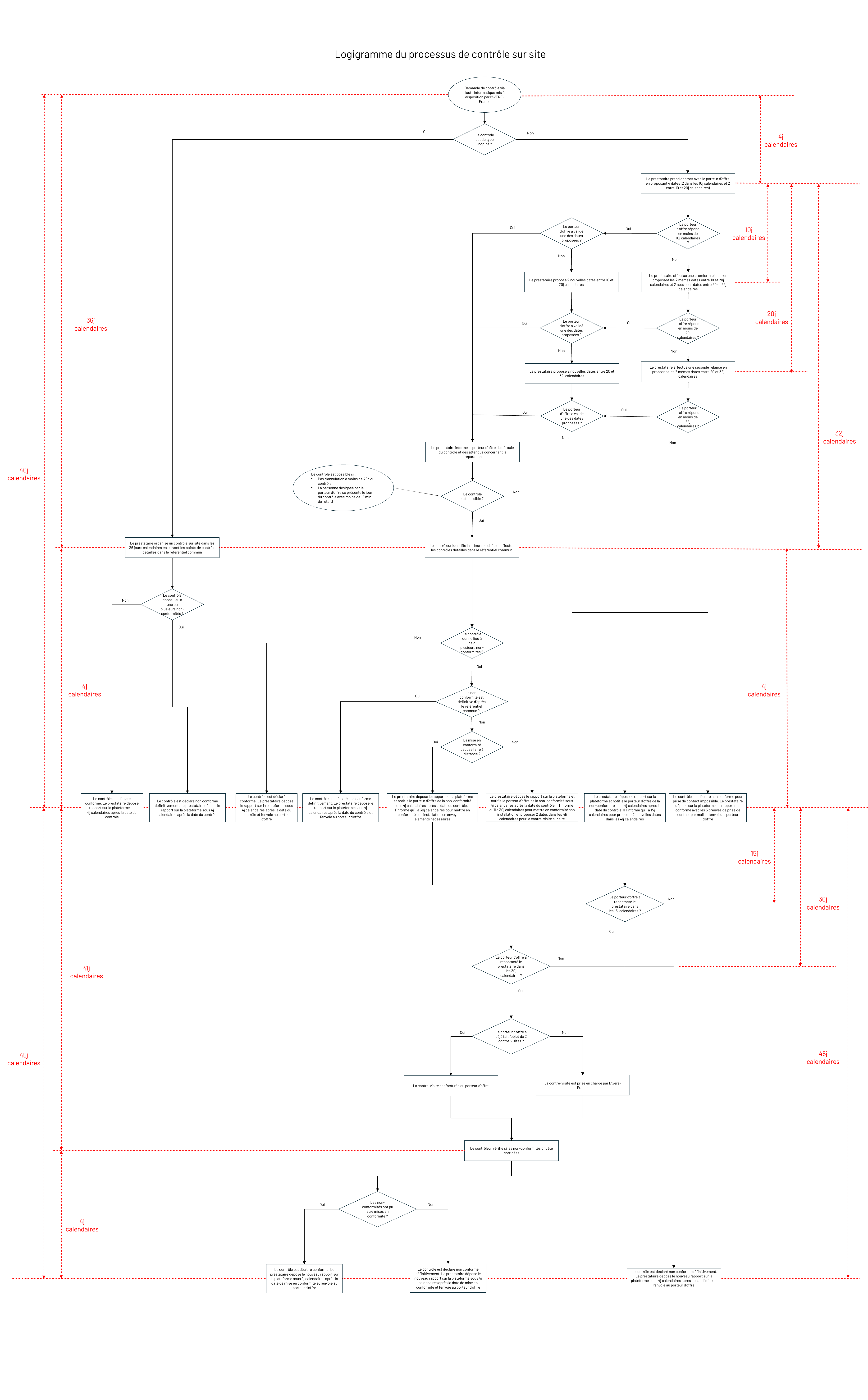

Logigramme du processus de contrôle sur site
Demande de contrôle via l'outil informatique mis à
disposition par l'AVERE-France
Le contrôle est de type inopiné ?
Oui
Non
4j calendaires
Le prestataire prend contact avec le porteur d’offre en proposant 4 dates (2 dans les 10j calendaires et 2 entre 10 et 20j calendaires)
Le porteur d’offre a validé une des dates proposées ?
Le porteur d’offre répond en moins de 10j calendaires ?
Oui
10j calendaires
Oui
Non
Non
Le prestataire propose 2 nouvelles dates entre 10 et 20j calendaires
Le prestataire effectue une première relance en proposant les 2 mêmes dates entre 10 et 20j calendaires et 2 nouvelles dates entre 20 et 32j calendaires
20j calendaires
Le porteur d’offre a validé une des dates proposées ?
Le porteur d’offre répond en moins de 20j calendaires ?
36j calendaires
Oui
Oui
Non
Non
Le prestataire effectue une seconde relance en proposant les 2 mêmes dates entre 20 et 32j calendaires
Le prestataire propose 2 nouvelles dates entre 20 et 32j calendaires
Le porteur d’offre a validé une des dates proposées ?
Le porteur d’offre répond en moins de 32j calendaires ?
Oui
Oui
32j calendaires
Non
Non
Le prestataire informe le porteur d'offre du déroulé du contrôle et des attendus concernant la préparation
40j calendaires
Le contrôle est possible si :
Pas d’annulation à moins de 48h du contrôle
La personne désignée par le porteur d’offre se présente le jour du contrôle avec moins de 15 min de retard
Le contrôle est possible ?
Non
Oui
Le prestataire organise un contrôle sur site dans les 36 jours calendaires en suivant les points de contrôle détaillés dans le référentiel commun
Le contrôleur identifie la prime sollicitée et effectue les contrôles détaillés dans le référentiel commun
Le contrôle donne lieu à une ou plusieurs non-conformités ?
Non
Oui
Le contrôle donne lieu à une ou plusieurs non-conformités ?
Non
Oui
4j calendaires
4j calendaires
La non-conformité est définitive d’après le référentiel commun ?
Oui
Non
La mise en conformité peut se faire à distance ?
Oui
Non
Le prestataire dépose le rapport sur la plateforme et notifie le porteur d’offre de la non-conformité sous 4j calendaires après la date du contrôle. Il l’informe qu’il a 30j calendaires pour mettre en conformité son installation et proposer 2 dates dans les 41j calendaires pour la contre-visite sur site
Le prestataire dépose le rapport sur la plateforme et notifie le porteur d’offre de la non-conformité sous 4j calendaires après la date du contrôle. Il l’informe qu’il a 30j calendaires pour mettre en conformité son installation en envoyant les éléments nécessaires
Le contrôle est déclaré conforme. Le prestataire dépose le rapport sur la plateforme sous 4j calendaires après la date du contrôle
Le contrôle est déclaré conforme. Le prestataire dépose le rapport sur la plateforme sous 4j calendaires après la date du contrôle et l’envoie au porteur d’offre
Le contrôle est déclaré non conforme pour prise de contact impossible. Le prestataire dépose sur la plateforme un rapport non conforme avec les 3 preuves de prise de contact par mail et l’envoie au porteur d’offre
Le contrôle est déclaré non conforme définitivement. Le prestataire dépose le rapport sur la plateforme sous 4j calendaires après la date du contrôle
Le contrôle est déclaré non conforme définitivement. Le prestataire dépose le rapport sur la plateforme sous 4j calendaires après la date du contrôle et l’envoie au porteur d’offre
Le prestataire dépose le rapport sur la plateforme et notifie le porteur d’offre de la non-conformité sous 4j calendaires après la date du contrôle. Il l’informe qu’il a 15j calendaires pour proposer 2 nouvelles dates dans les 41j calendaires
15j calendaires
Le porteur d’offre a recontacté le prestataire dans les 15j calendaires ?
30j calendaires
Non
Oui
Le porteur d’offre a recontacté le prestataire dans les 30j calendaires ?
Non
41j calendaires
Oui
Le porteur d’offre a déjà fait l’objet de 2 contre-visites ?
Non
Oui
45j calendaires
45j calendaires
La contre-visite est prise en charge par l’Avere-France
La contre-visite est facturée au porteur d’offre
Le contrôleur vérifie si les non-conformités ont été corrigées
Les non-conformités ont pu être mises en conformité ?
Non
Oui
4j calendaires
Le contrôle est déclaré non conforme définitivement. Le prestataire dépose le nouveau rapport sur la plateforme sous 4j calendaires après la date de mise en conformité et l’envoie au porteur d’offre
Le contrôle est déclaré conforme. Le prestataire dépose le nouveau rapport sur la plateforme sous 4j calendaires après la date de mise en conformité et l’envoie au porteur d’offre
Le contrôle est déclaré non conforme définitivement. Le prestataire dépose le nouveau rapport sur la plateforme sous 4j calendaires après la date limite et l’envoie au porteur d’offre